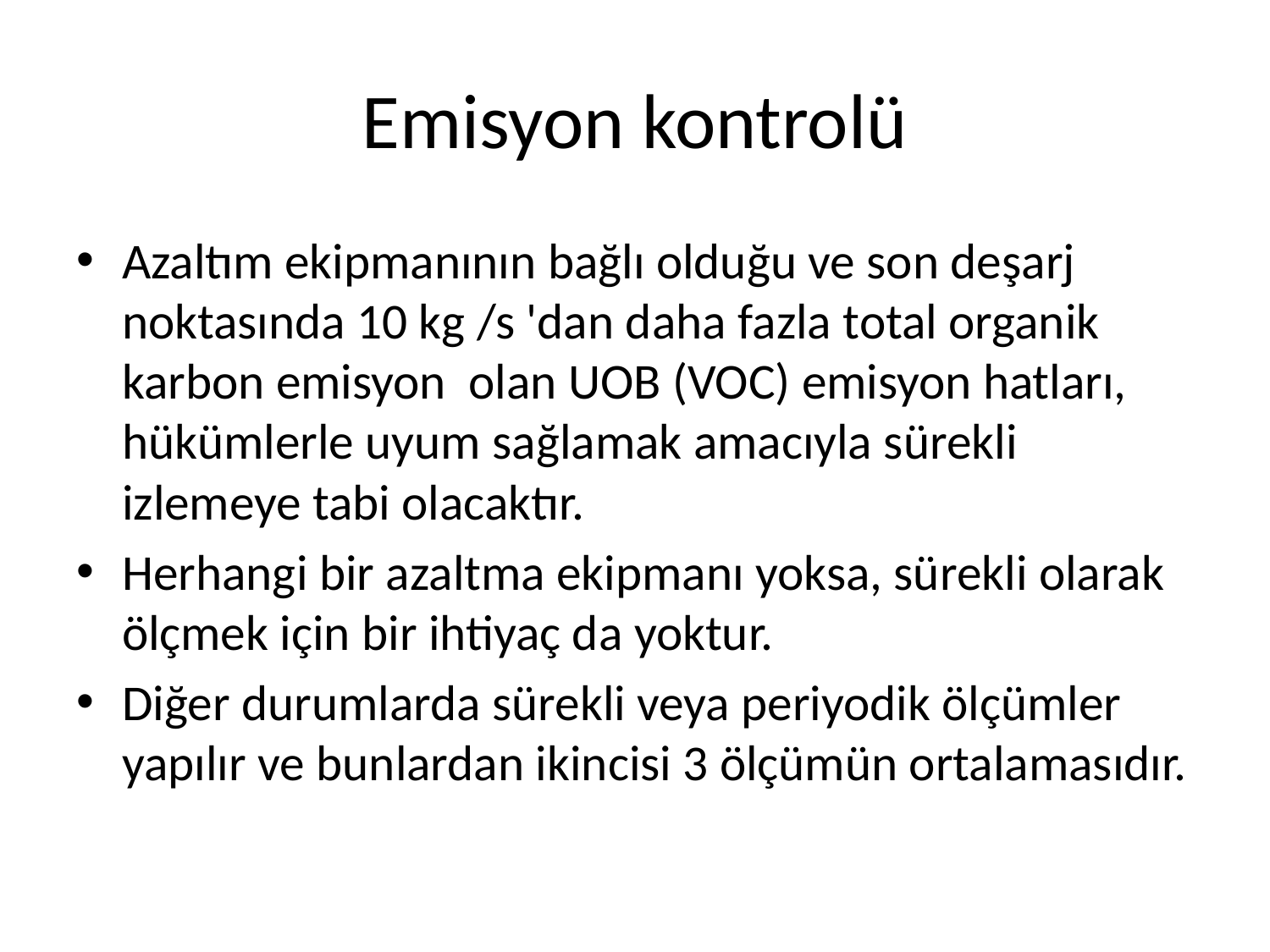

# Emisyon kontrolü
Azaltım ekipmanının bağlı olduğu ve son deşarj noktasında 10 kg /s 'dan daha fazla total organik karbon emisyon  olan UOB (VOC) emisyon hatları, hükümlerle uyum sağlamak amacıyla sürekli izlemeye tabi olacaktır.
Herhangi bir azaltma ekipmanı yoksa, sürekli olarak ölçmek için bir ihtiyaç da yoktur.
Diğer durumlarda sürekli veya periyodik ölçümler yapılır ve bunlardan ikincisi 3 ölçümün ortalamasıdır.